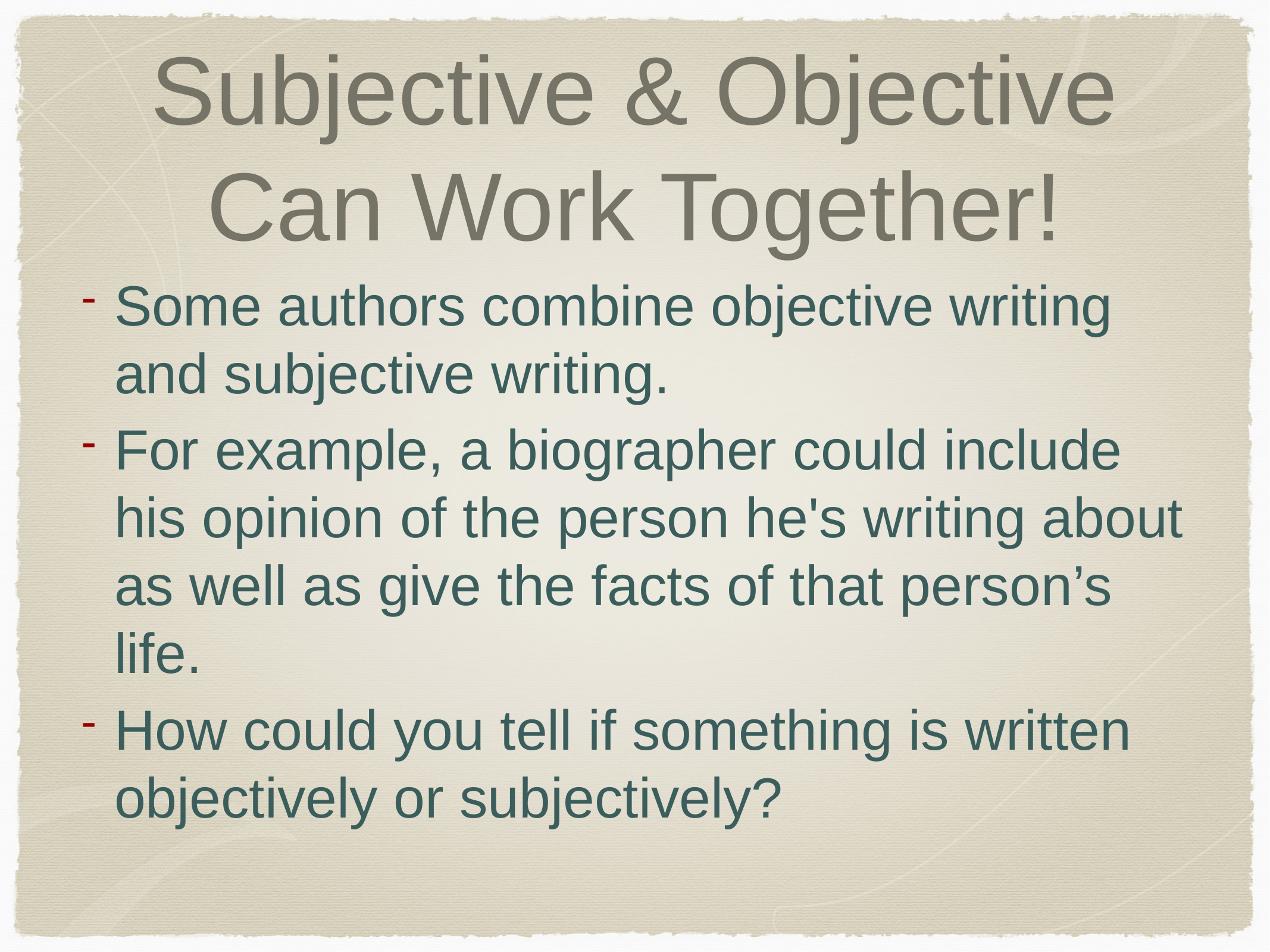

# Subjective & Objective
Can Work Together!
Some authors combine objective writing and subjective writing.
For example, a biographer could include his opinion of the person he's writing about as well as give the facts of that person’s life.
How could you tell if something is written objectively or subjectively?